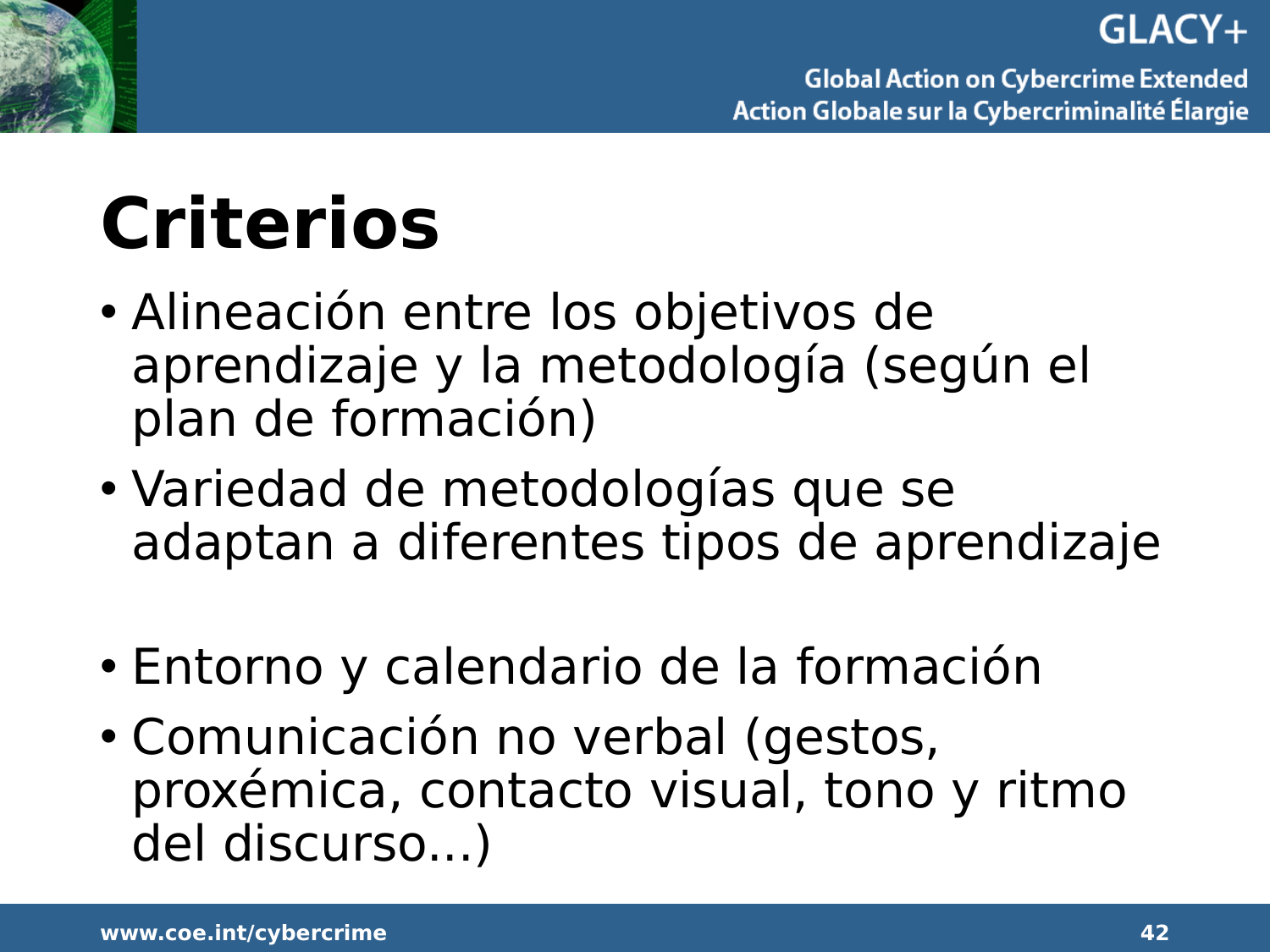

# Criterios
Alineación entre los objetivos de aprendizaje y la metodología (según el plan de formación)
Variedad de metodologías que se adaptan a diferentes tipos de aprendizaje
Entorno y calendario de la formación
Comunicación no verbal (gestos, proxémica, contacto visual, tono y ritmo del discurso...)

www.coe.int/cybercrime
42